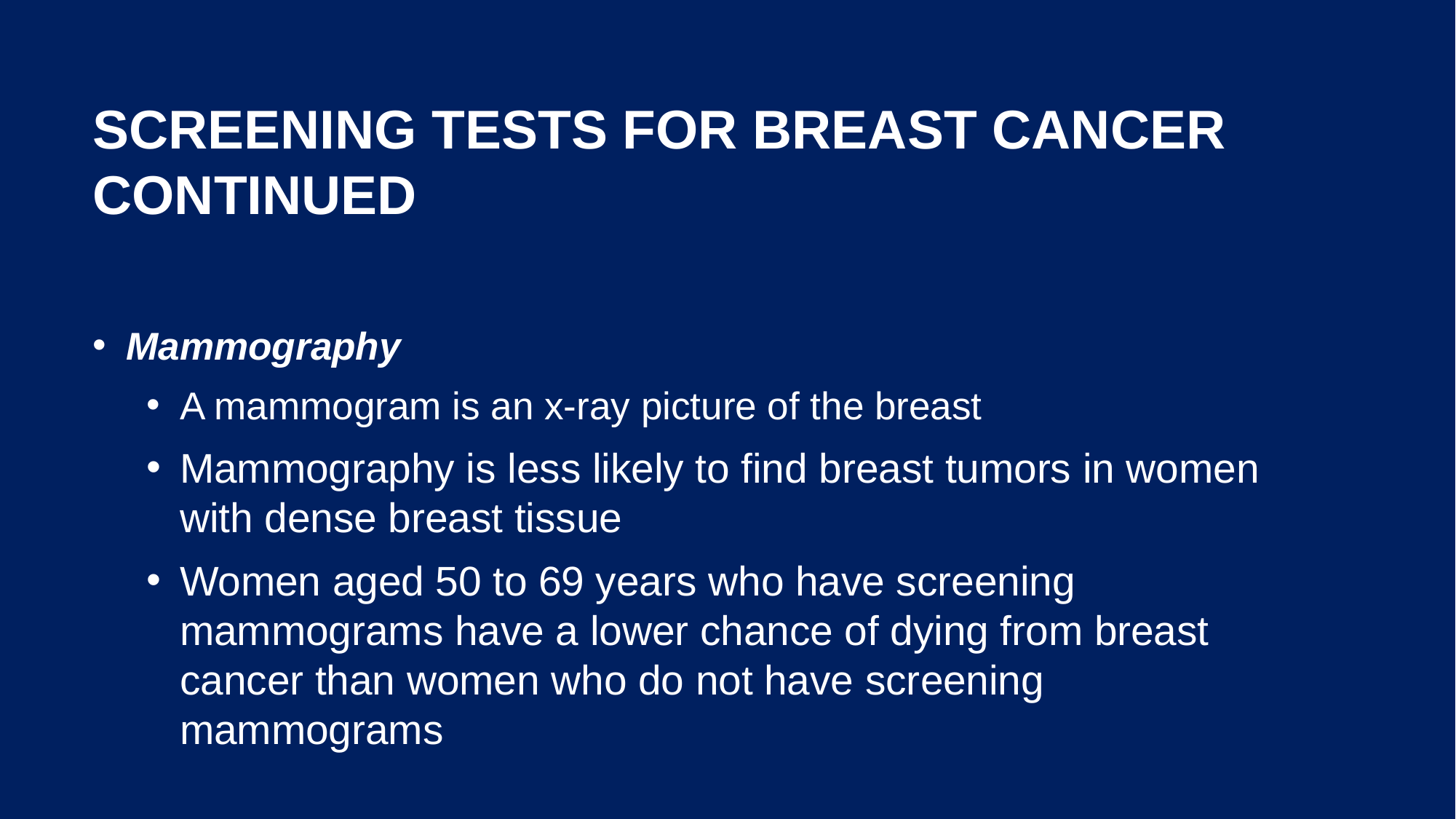

# Screening Tests for Breast Cancer continued

Mammography
A mammogram is an x-ray picture of the breast
Mammography is less likely to find breast tumors in women with dense breast tissue
Women aged 50 to 69 years who have screening mammograms have a lower chance of dying from breast cancer than women who do not have screening mammograms